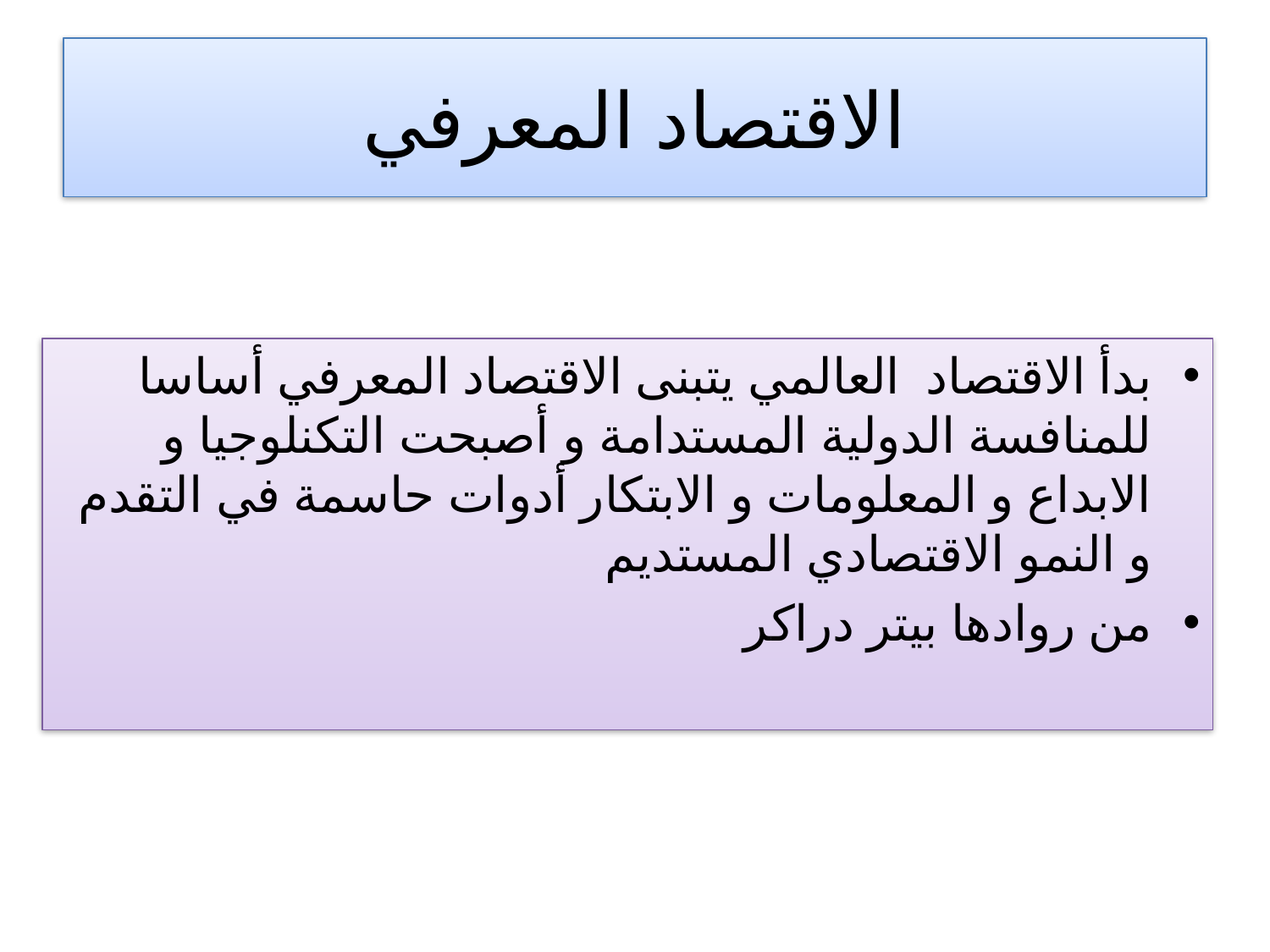

# الاقتصاد المعرفي
بدأ الاقتصاد  العالمي يتبنى الاقتصاد المعرفي أساسا للمنافسة الدولية المستدامة و أصبحت التكنلوجيا و الابداع و المعلومات و الابتكار أدوات حاسمة في التقدم و النمو الاقتصادي المستديم
من روادها بيتر دراكر